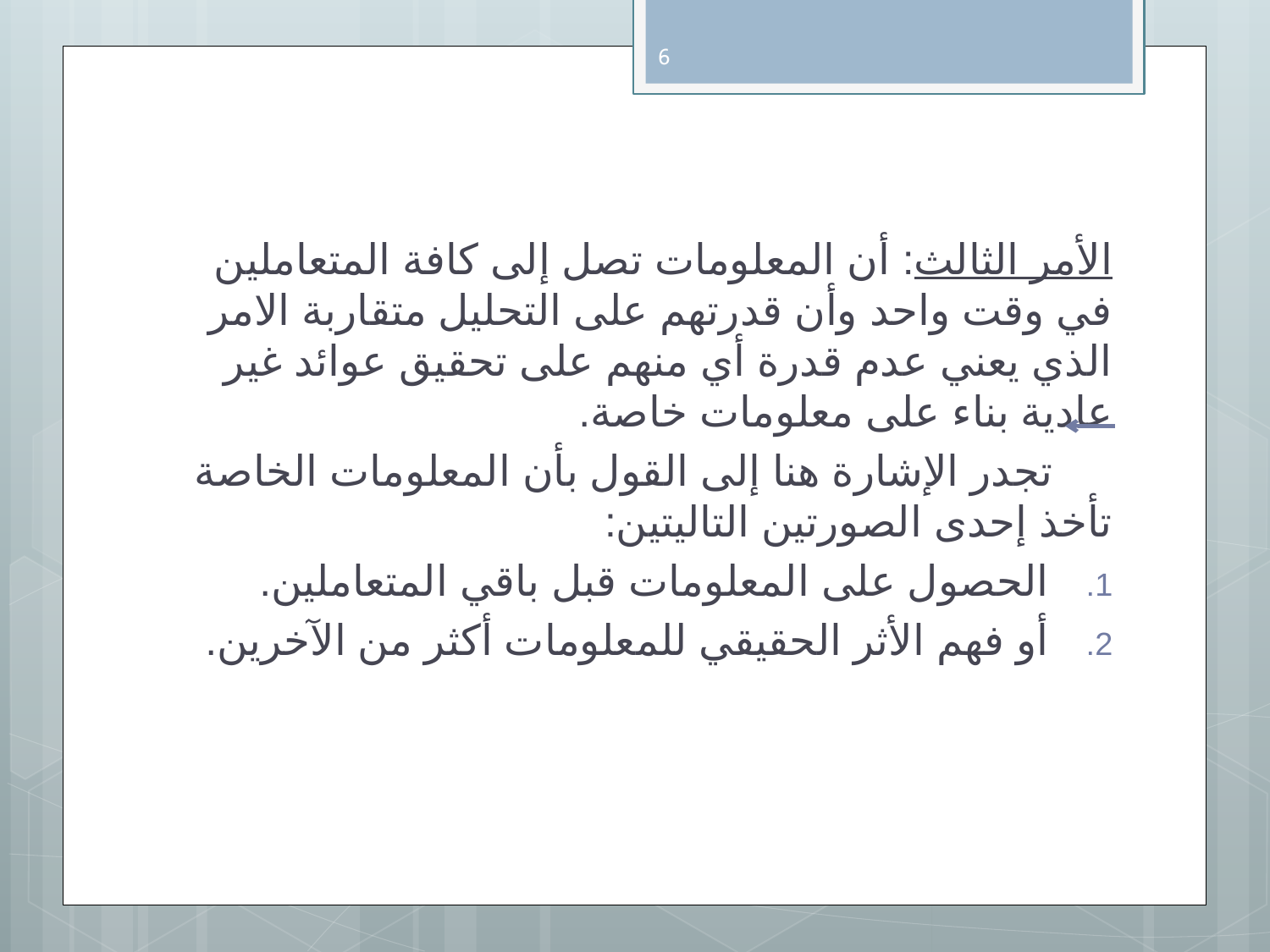

6
الأمر الثالث: أن المعلومات تصل إلى كافة المتعاملين في وقت واحد وأن قدرتهم على التحليل متقاربة الامر الذي يعني عدم قدرة أي منهم على تحقيق عوائد غير عادية بناء على معلومات خاصة.
     تجدر الإشارة هنا إلى القول بأن المعلومات الخاصة تأخذ إحدى الصورتين التاليتين:
الحصول على المعلومات قبل باقي المتعاملين.
أو فهم الأثر الحقيقي للمعلومات أكثر من الآخرين.